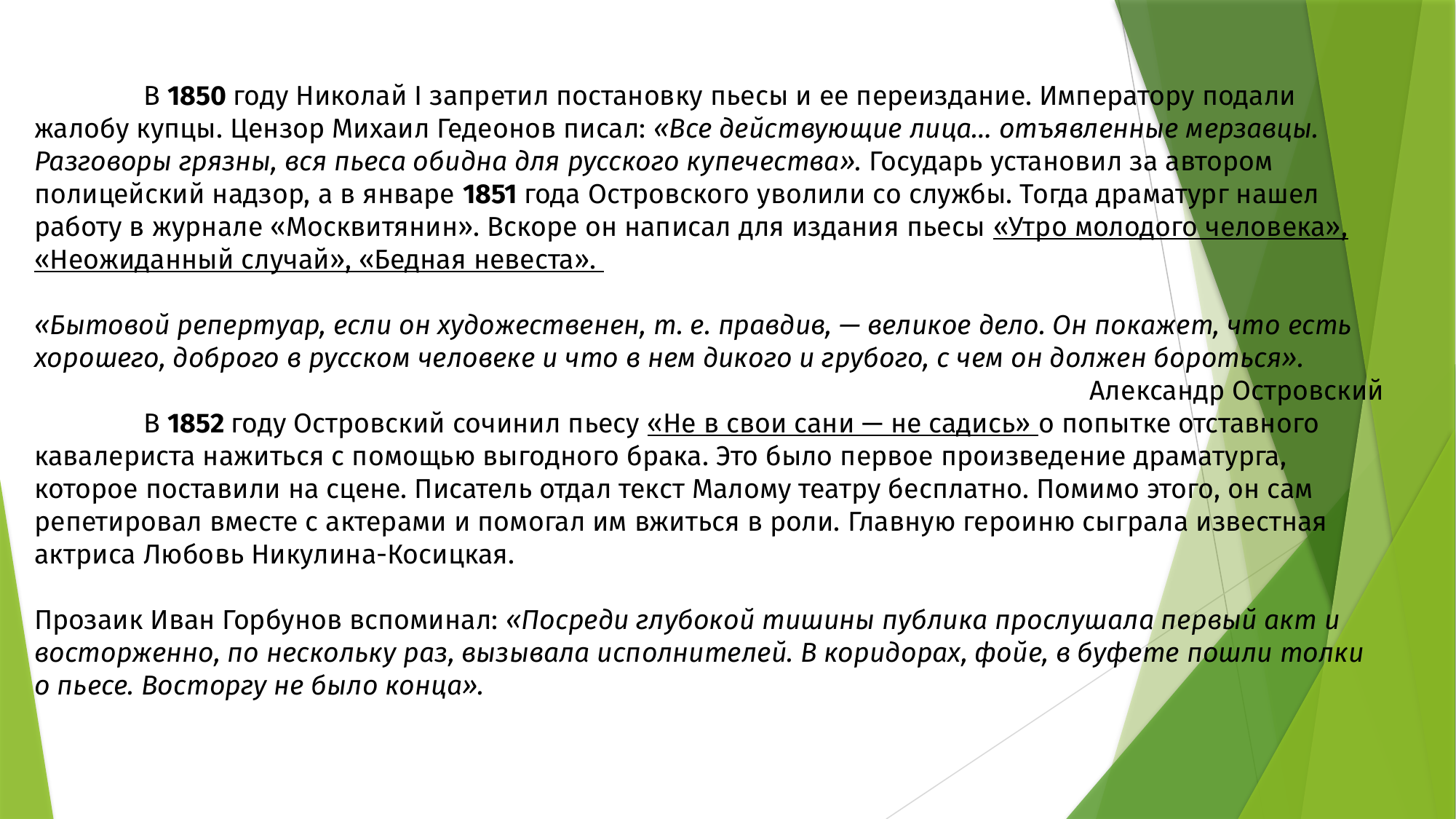

В 1850 году Николай I запретил постановку пьесы и ее переиздание. Императору подали жалобу купцы. Цензор Михаил Гедеонов писал: «Все действующие лица… отъявленные мерзавцы. Разговоры грязны, вся пьеса обидна для русского купечества». Государь установил за автором полицейский надзор, а в январе 1851 года Островского уволили со службы. Тогда драматург нашел работу в журнале «Москвитянин». Вскоре он написал для издания пьесы «Утро молодого человека», «Неожиданный случай», «Бедная невеста».

«Бытовой репертуар, если он художественен, т. е. правдив, — великое дело. Он покажет, что есть хорошего, доброго в русском человеке и что в нем дикого и грубого, с чем он должен бороться».
Александр Островский
	В 1852 году Островский сочинил пьесу «Не в свои сани — не садись» о попытке отставного кавалериста нажиться с помощью выгодного брака. Это было первое произведение драматурга, которое поставили на сцене. Писатель отдал текст Малому театру бесплатно. Помимо этого, он сам репетировал вместе с актерами и помогал им вжиться в роли. Главную героиню сыграла известная актриса Любовь Никулина-Косицкая.

Прозаик Иван Горбунов вспоминал: «Посреди глубокой тишины публика прослушала первый акт и восторженно, по нескольку раз, вызывала исполнителей. В коридорах, фойе, в буфете пошли толки о пьесе. Восторгу не было конца».